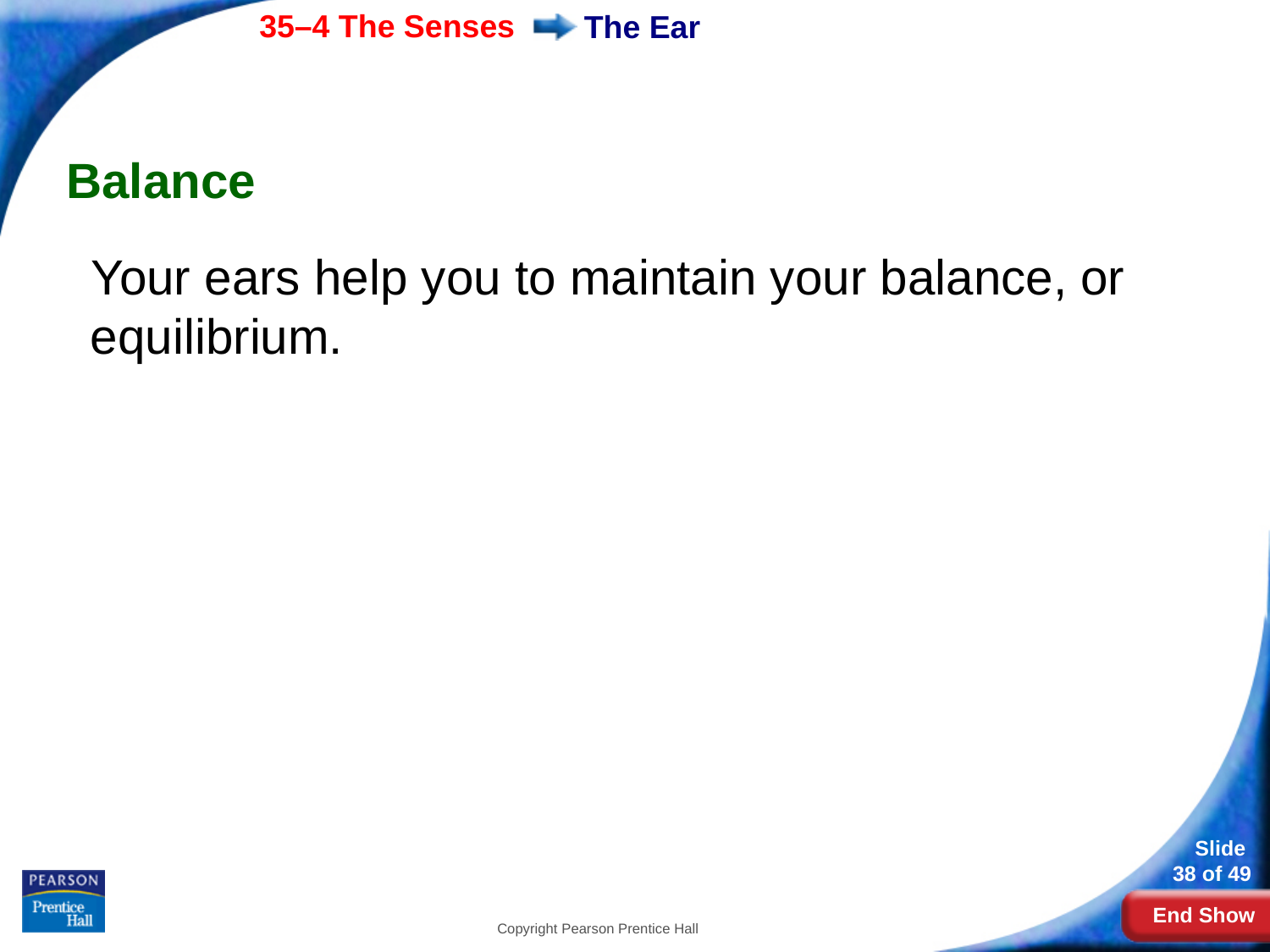

# The Ear
Balance
Your ears help you to maintain your balance, or equilibrium.
Copyright Pearson Prentice Hall